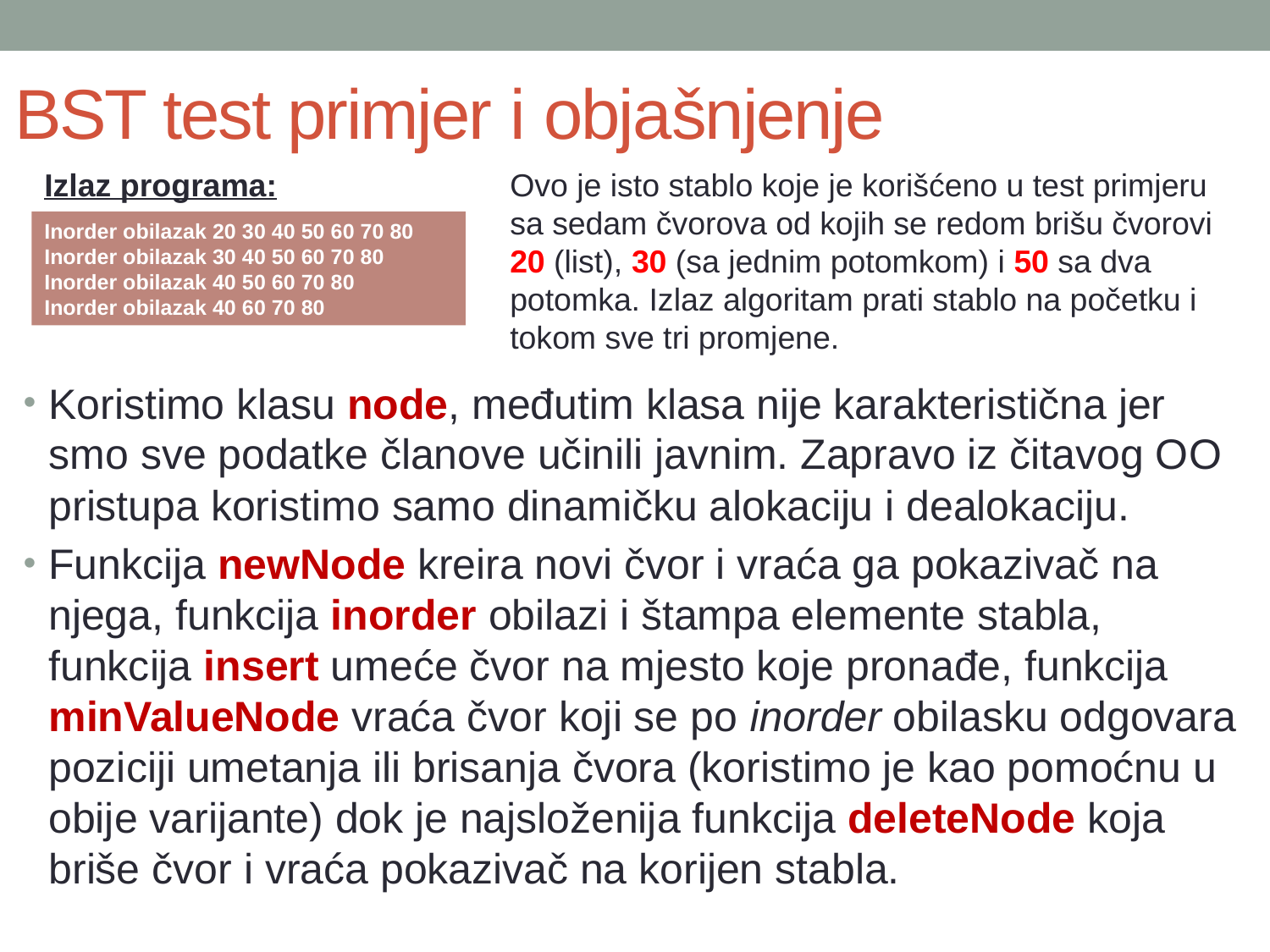

# BST test primjer i objašnjenje
Izlaz programa:
Ovo je isto stablo koje je korišćeno u test primjeru sa sedam čvorova od kojih se redom brišu čvorovi 20 (list), 30 (sa jednim potomkom) i 50 sa dva potomka. Izlaz algoritam prati stablo na početku i tokom sve tri promjene.
Inorder obilazak 20 30 40 50 60 70 80
Inorder obilazak 30 40 50 60 70 80
Inorder obilazak 40 50 60 70 80
Inorder obilazak 40 60 70 80
Koristimo klasu node, međutim klasa nije karakteristična jer smo sve podatke članove učinili javnim. Zapravo iz čitavog OO pristupa koristimo samo dinamičku alokaciju i dealokaciju.
Funkcija newNode kreira novi čvor i vraća ga pokazivač na njega, funkcija inorder obilazi i štampa elemente stabla, funkcija insert umeće čvor na mjesto koje pronađe, funkcija minValueNode vraća čvor koji se po inorder obilasku odgovara poziciji umetanja ili brisanja čvora (koristimo je kao pomoćnu u obije varijante) dok je najsloženija funkcija deleteNode koja briše čvor i vraća pokazivač na korijen stabla.